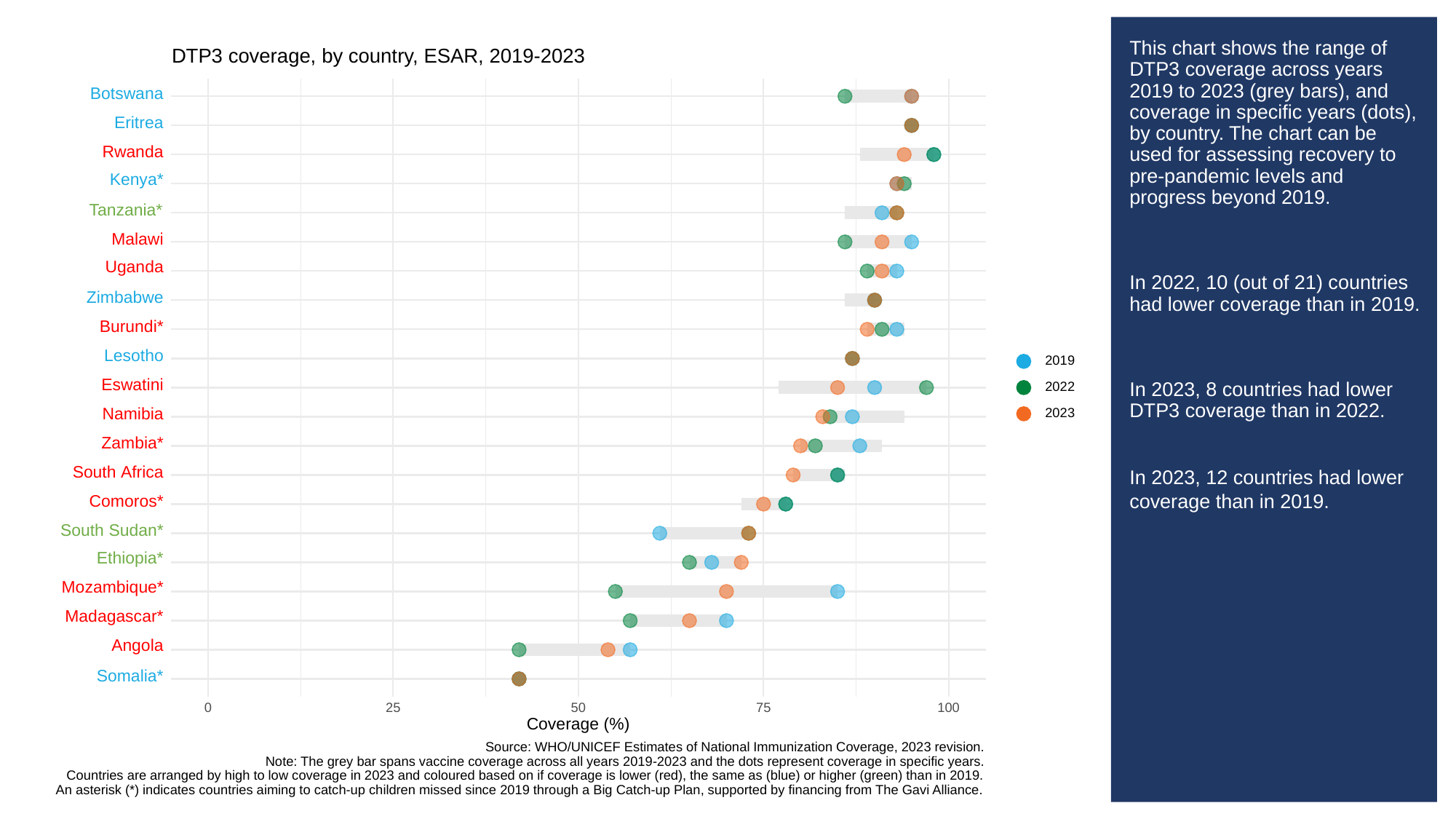

# This chart shows the range of DTP3 coverage across years 2019 to 2023 (grey bars), and coverage in specific years (dots), by country. The chart can be used for assessing recovery to pre-pandemic levels and progress beyond 2019.

In 2022, 10 (out of 21) countries had lower coverage than in 2019.

In 2023, 8 countries had lower DTP3 coverage than in 2022.

In 2023, 12 countries had lower coverage than in 2019.

DTP3 coverage, by country, ESAR, 2019-2023

Botswana

Eritrea

Rwanda

Kenya*

Tanzania*

Malawi

Uganda

Zimbabwe

Burundi*

Lesotho

2019

Eswatini

2022

Namibia
2023

Zambia*

South
Africa

Comoros*

South
Sudan*

Ethiopia*

Mozambique*

Madagascar*

Angola

Somalia*

0
25
50
100
75
Coverage (%)
Source: WHO/UNICEF Estimates of National Immunization Coverage, 2023 revision.
Note: The grey bar spans vaccine coverage across all years 2019-2023 and the dots represent coverage in specific years.
Countries are arranged by high to low coverage in 2023 and coloured based on if coverage is lower (red), the same as (blue) or higher (green) than in 2019.
An asterisk (*) indicates countries aiming to catch-up children missed since 2019 through a Big Catch-up Plan, supported by financing from The Gavi Alliance.